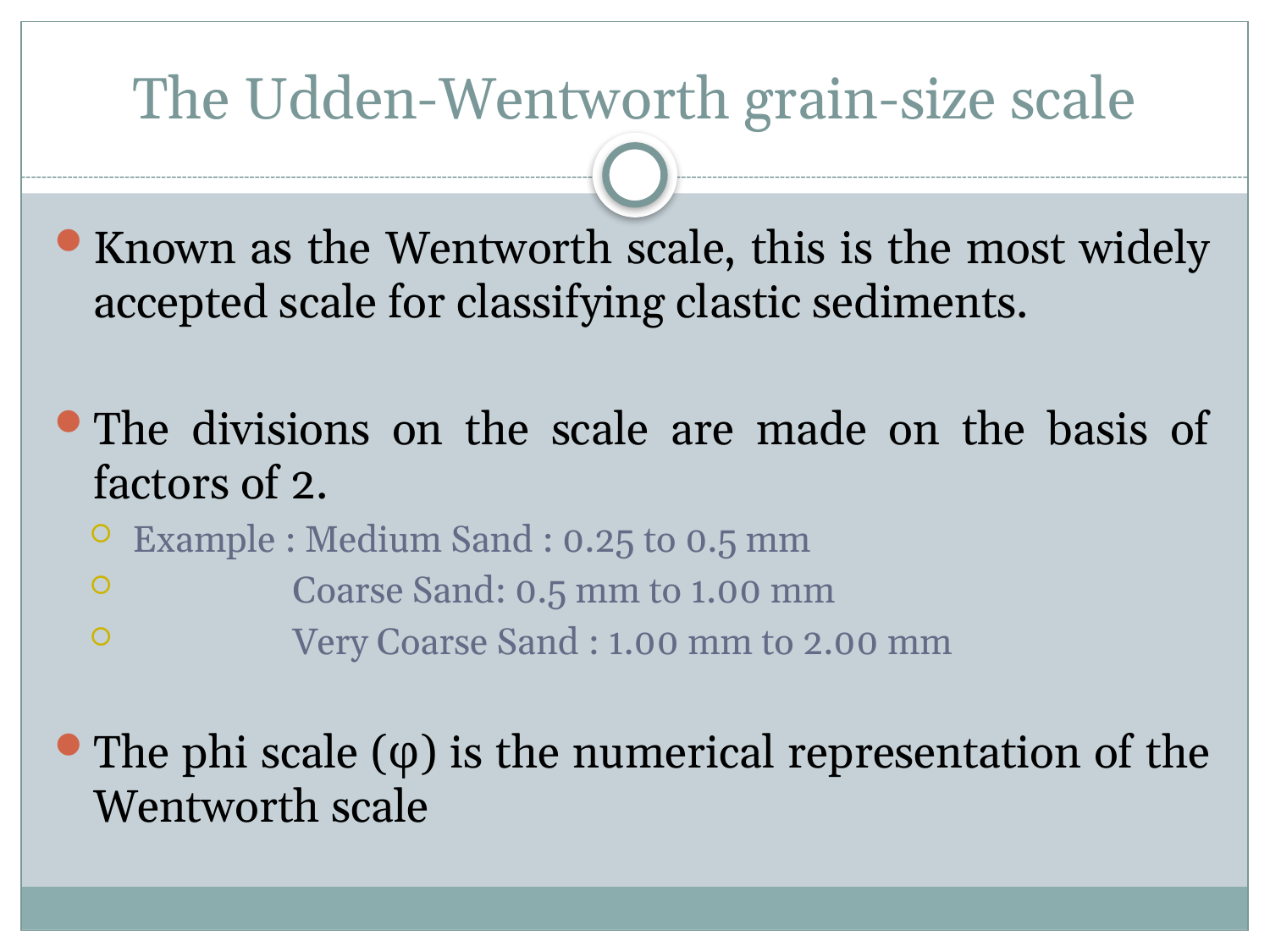

# The Udden-Wentworth grain-size scale
Known as the Wentworth scale, this is the most widely accepted scale for classifying clastic sediments.

The divisions on the scale are made on the basis of factors of 2.
Example : Medium Sand : 0.25 to 0.5 mm
                  Coarse Sand: 0.5 mm to 1.00 mm
                  Very Coarse Sand : 1.00 mm to 2.00 mm

The phi scale (φ) is the numerical representation of the Wentworth scale